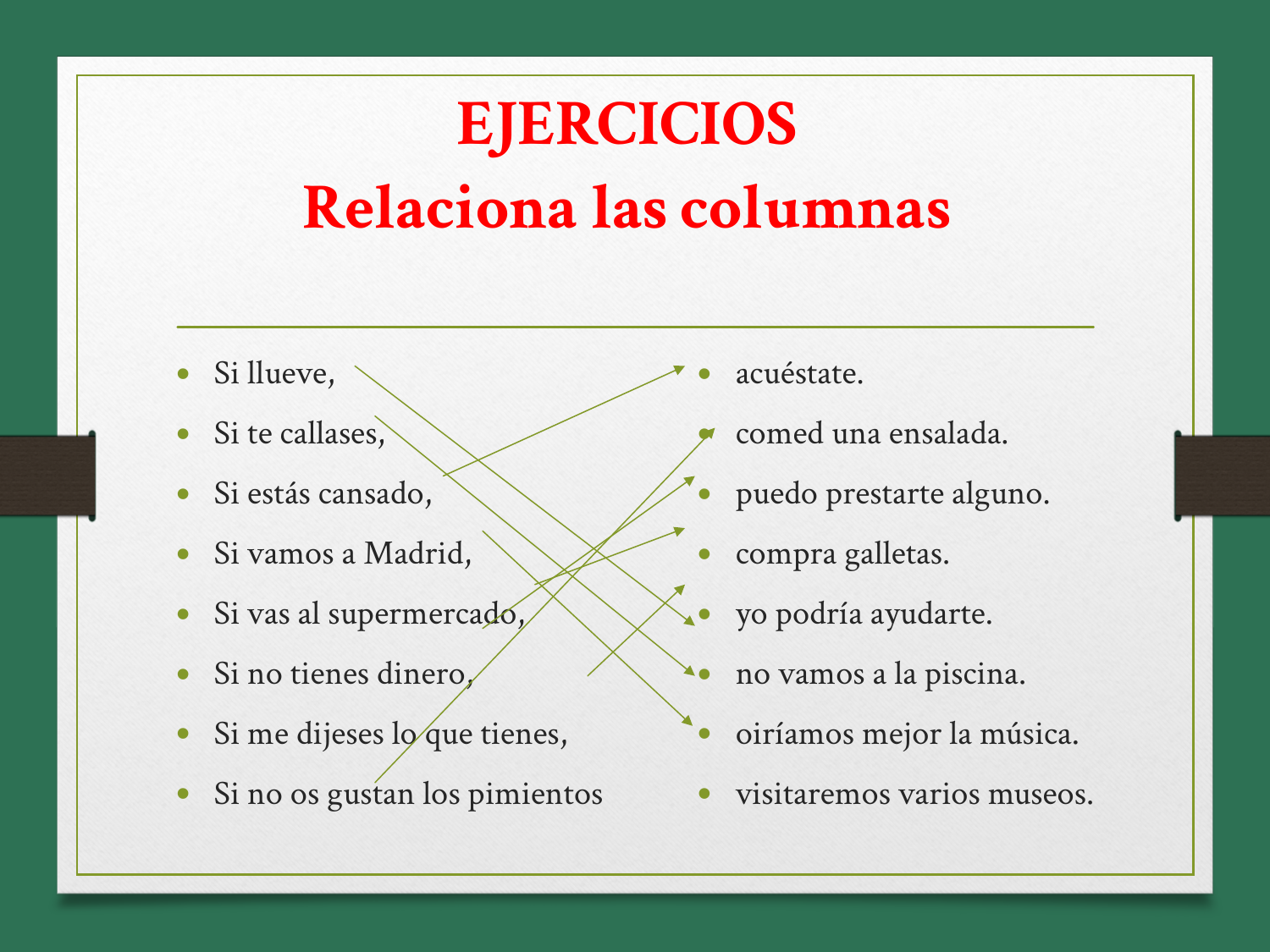

# EJERCICIOS Relaciona las columnas
Si llueve,
Si te callases,
Si estás cansado,
Si vamos a Madrid,
Si vas al supermercado,
Si no tienes dinero,
Si me dijeses lo que tienes,
Si no os gustan los pimientos
acuéstate.
comed una ensalada.
puedo prestarte alguno.
compra galletas.
yo podría ayudarte.
no vamos a la piscina.
oiríamos mejor la música.
visitaremos varios museos.